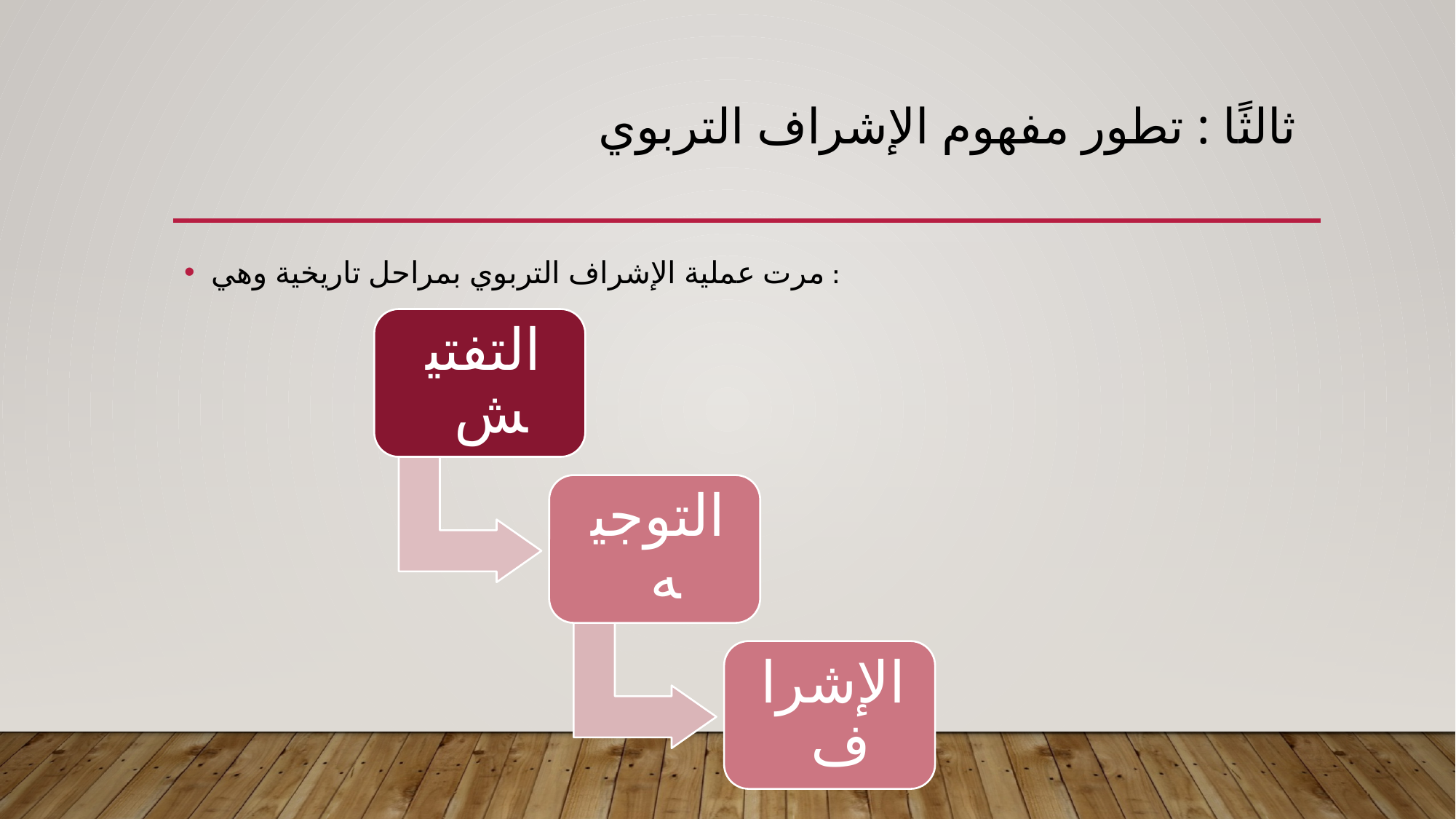

# ثالثًا : تطور مفهوم الإشراف التربوي
مرت عملية الإشراف التربوي بمراحل تاريخية وهي :
التفتيش

التوجيه

الإشراف